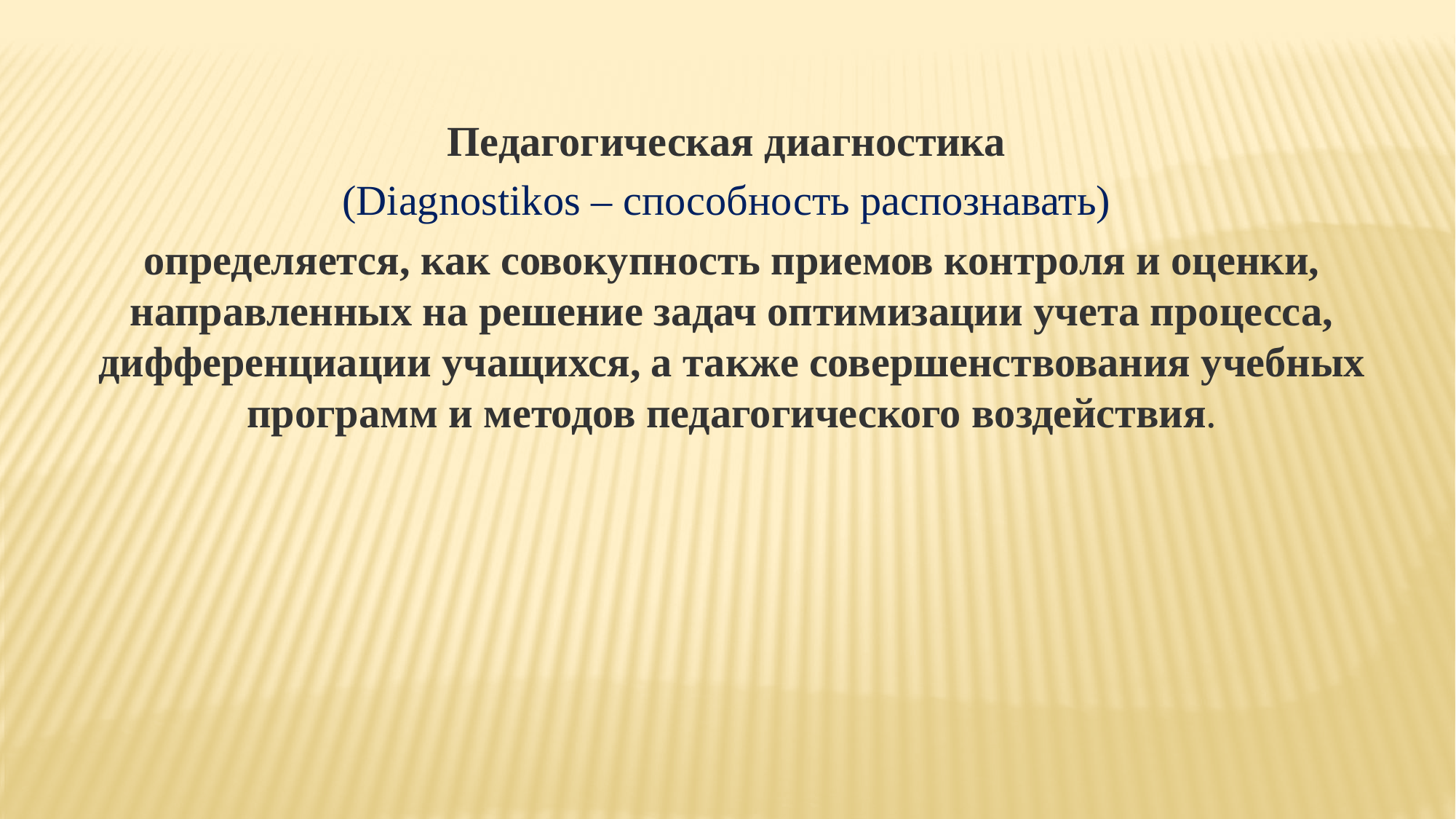

Педагогическая диагностика
(Diagnostikos – способность распознавать)
определяется, как совокупность приемов контроля и оценки, направленных на решение задач оптимизации учета процесса, дифференциации учащихся, а также совершенствования учебных программ и методов педагогического воздействия.